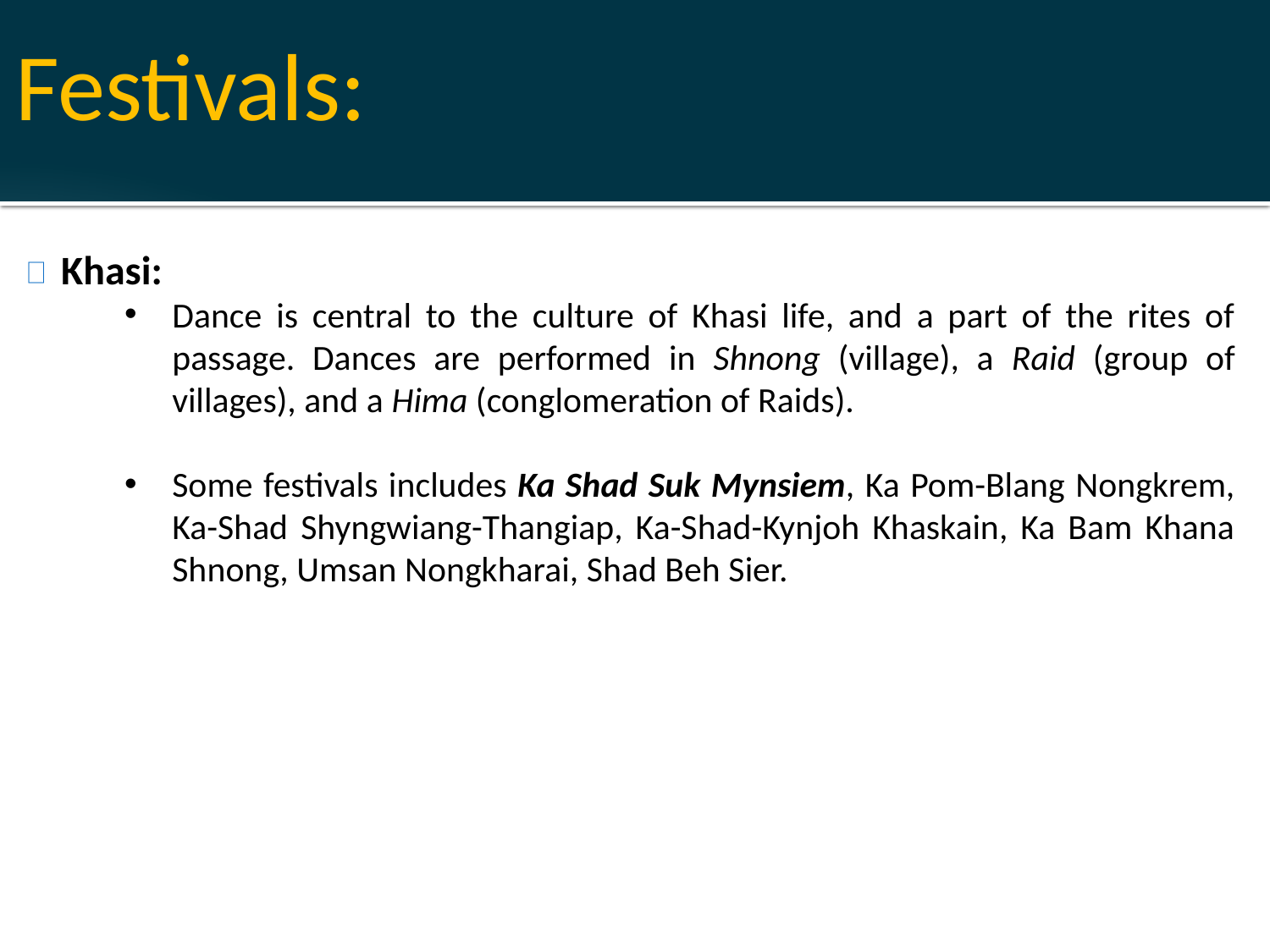

Festivals:
Khasi:
Dance is central to the culture of Khasi life, and a part of the rites of passage. Dances are performed in Shnong (village), a Raid (group of villages), and a Hima (conglomeration of Raids).

Some festivals includes Ka Shad Suk Mynsiem, Ka Pom-Blang Nongkrem, Ka-Shad Shyngwiang-Thangiap, Ka-Shad-Kynjoh Khaskain, Ka Bam Khana Shnong, Umsan Nongkharai, Shad Beh Sier.